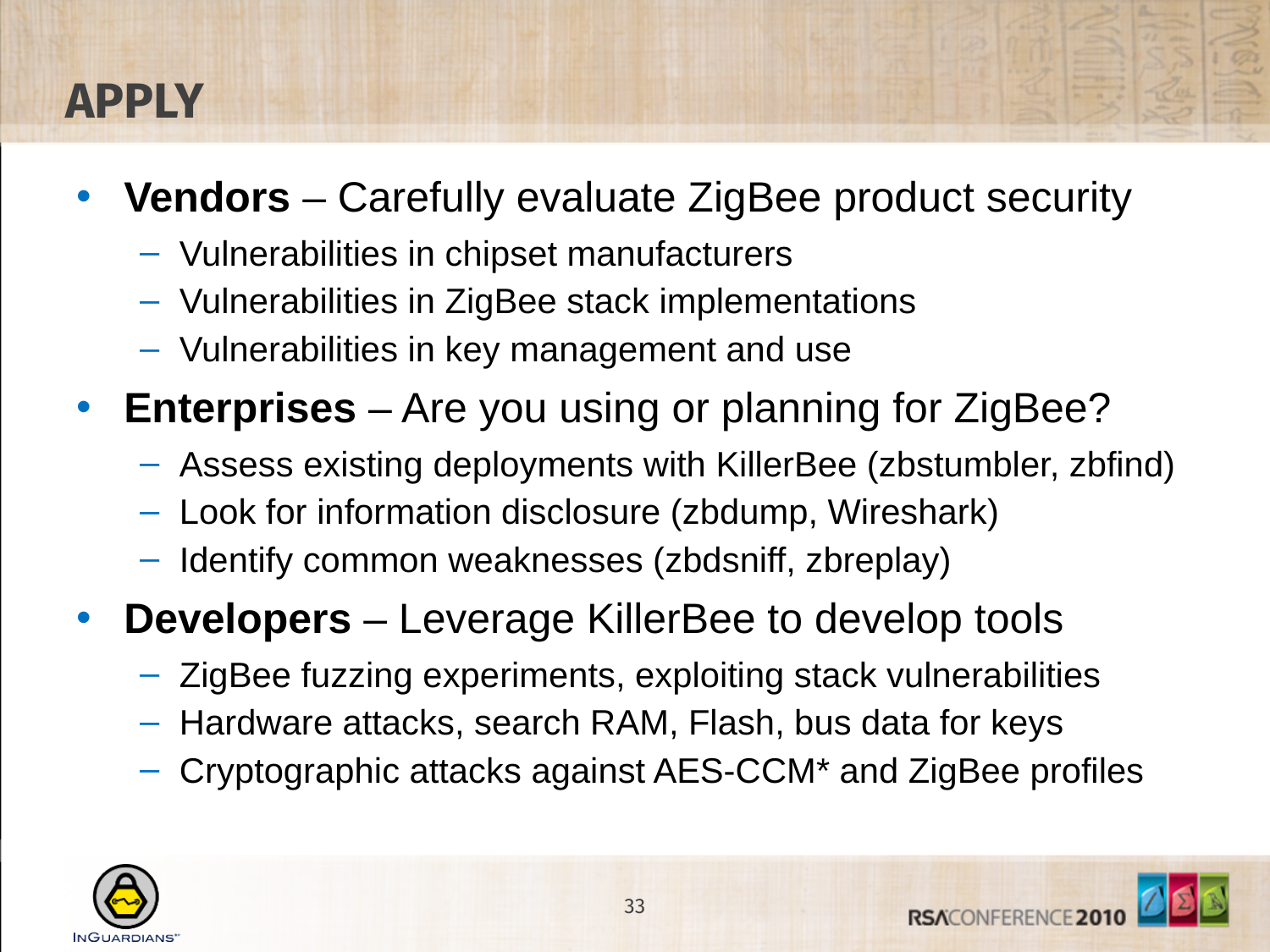

# Apply
Vendors – Carefully evaluate ZigBee product security
Vulnerabilities in chipset manufacturers
Vulnerabilities in ZigBee stack implementations
Vulnerabilities in key management and use
Enterprises – Are you using or planning for ZigBee?
Assess existing deployments with KillerBee (zbstumbler, zbfind)
Look for information disclosure (zbdump, Wireshark)
Identify common weaknesses (zbdsniff, zbreplay)
Developers – Leverage KillerBee to develop tools
ZigBee fuzzing experiments, exploiting stack vulnerabilities
Hardware attacks, search RAM, Flash, bus data for keys
Cryptographic attacks against AES-CCM* and ZigBee profiles
33